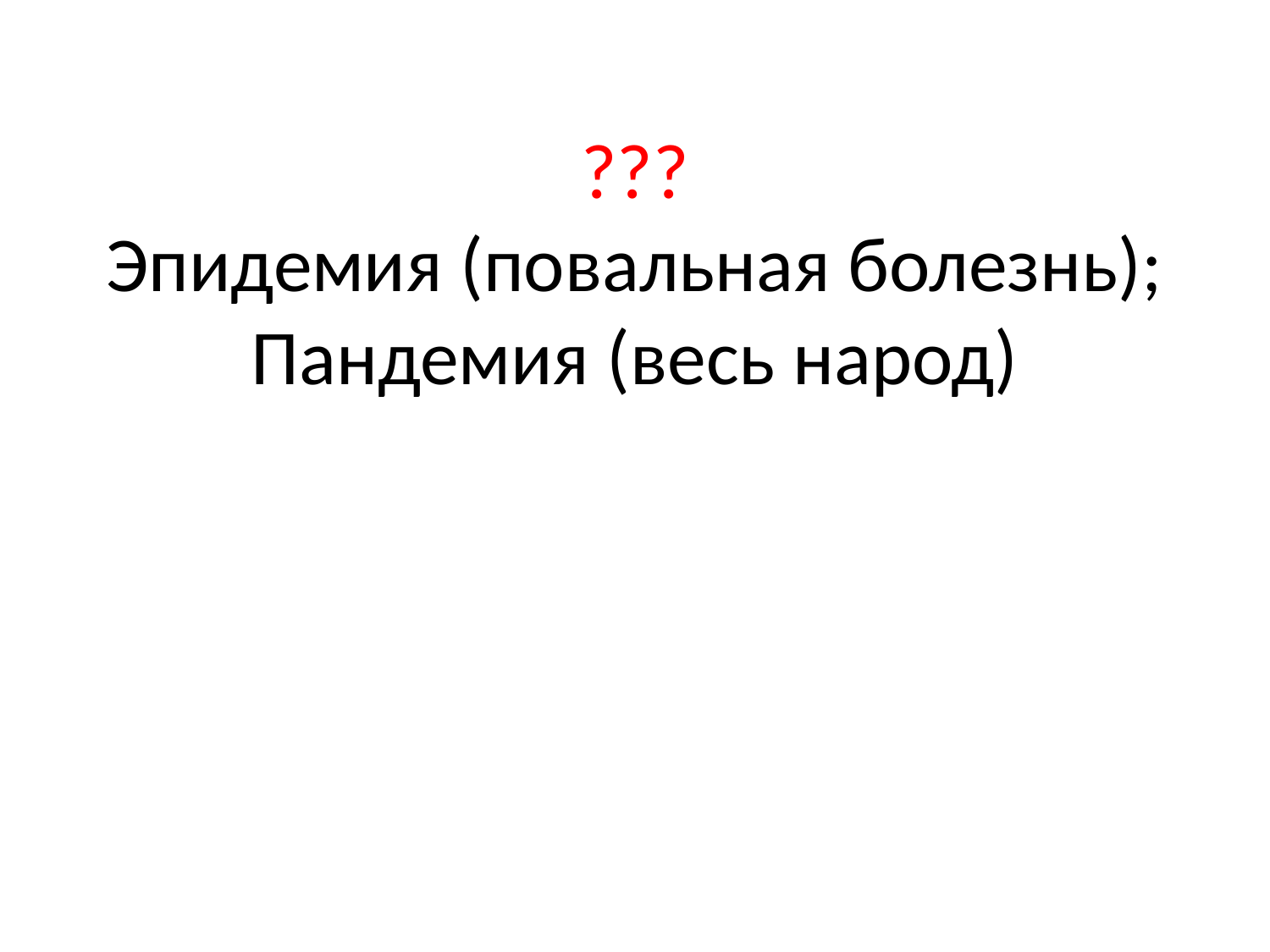

# ??? Эпидемия (повальная болезнь); Пандемия (весь народ)